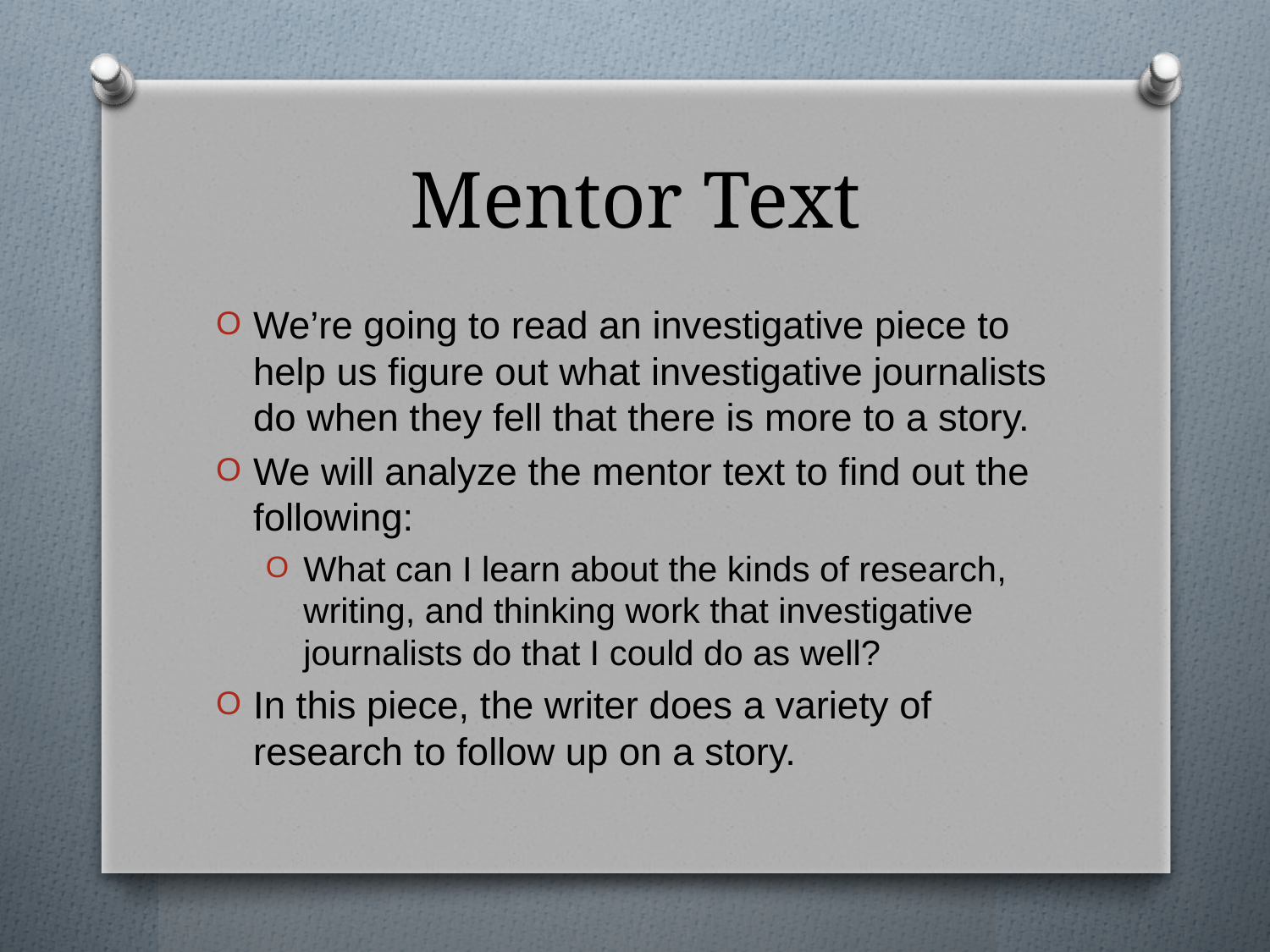

# Mentor Text
We’re going to read an investigative piece to help us figure out what investigative journalists do when they fell that there is more to a story.
We will analyze the mentor text to find out the following:
What can I learn about the kinds of research, writing, and thinking work that investigative journalists do that I could do as well?
In this piece, the writer does a variety of research to follow up on a story.